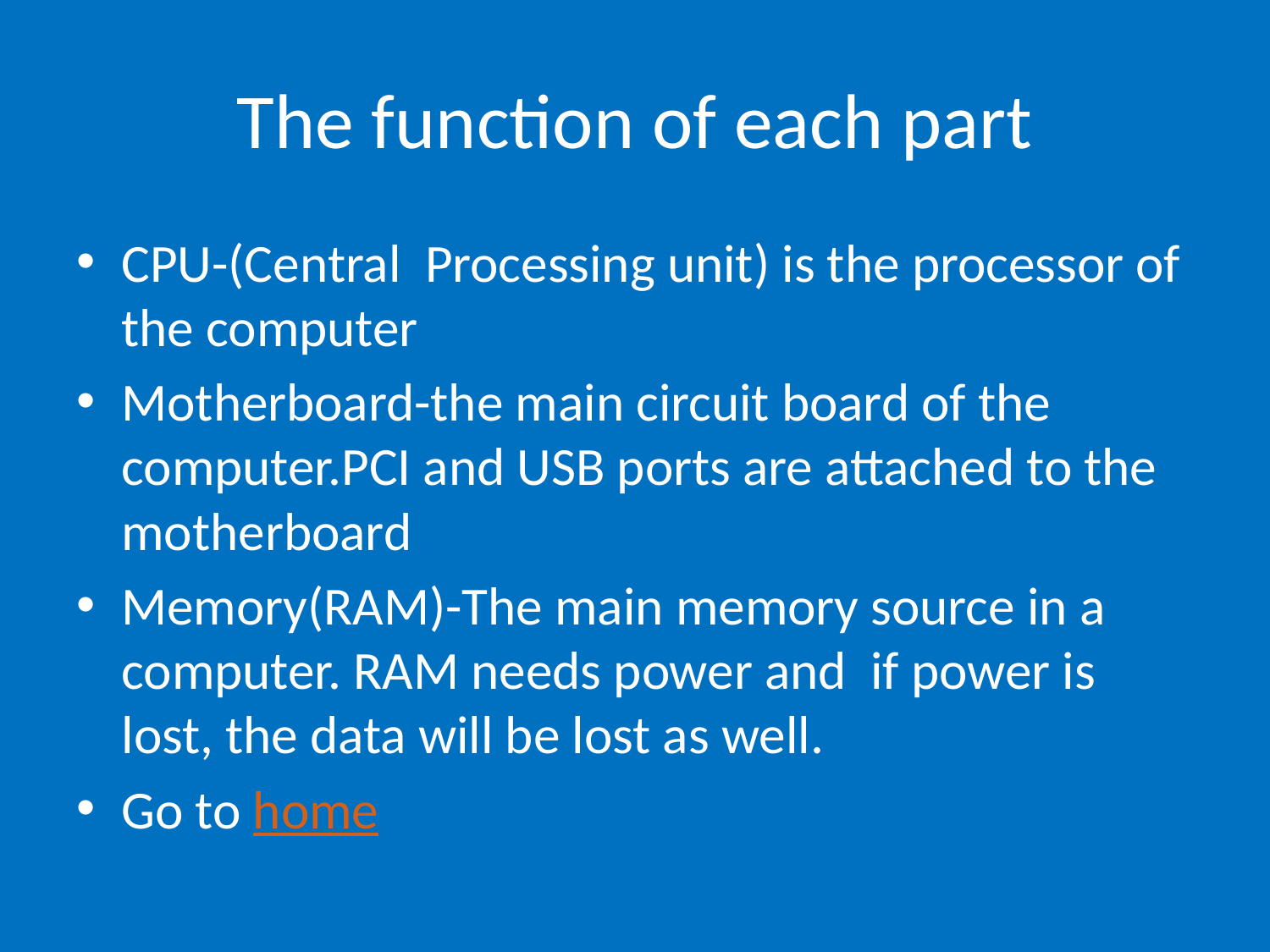

# The function of each part
CPU-(Central  Processing unit) is the processor of the computer
Motherboard-the main circuit board of the computer.PCI and USB ports are attached to the motherboard
Memory(RAM)-The main memory source in a computer. RAM needs power and  if power is lost, the data will be lost as well.
Go to home